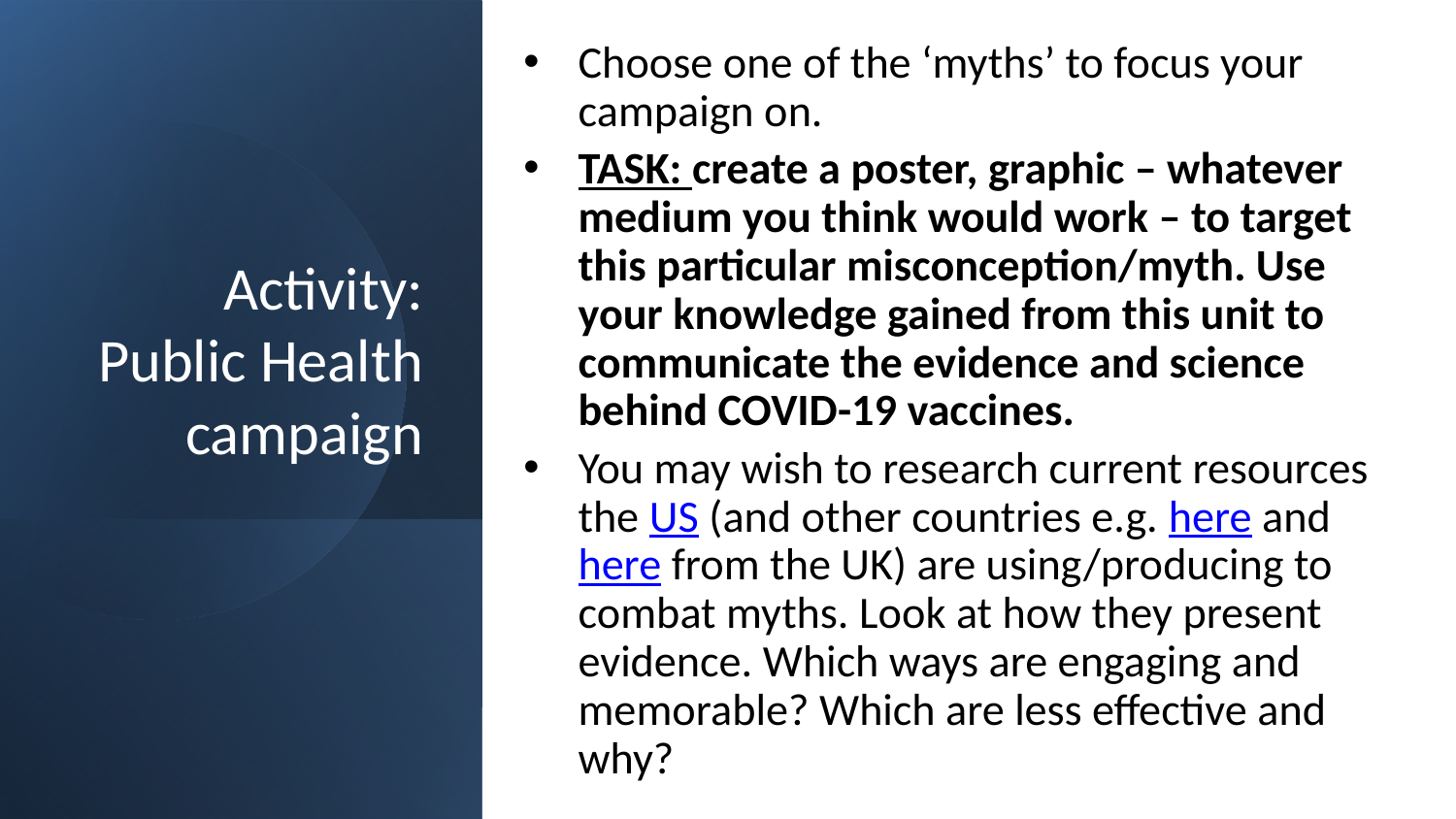

Choose one of the ‘myths’ to focus your campaign on.
TASK: create a poster, graphic – whatever medium you think would work – to target this particular misconception/myth. Use your knowledge gained from this unit to communicate the evidence and science behind COVID-19 vaccines.
You may wish to research current resources the US (and other countries e.g. here and here from the UK) are using/producing to combat myths. Look at how they present evidence. Which ways are engaging and memorable? Which are less effective and why?
# Activity: Public Health campaign